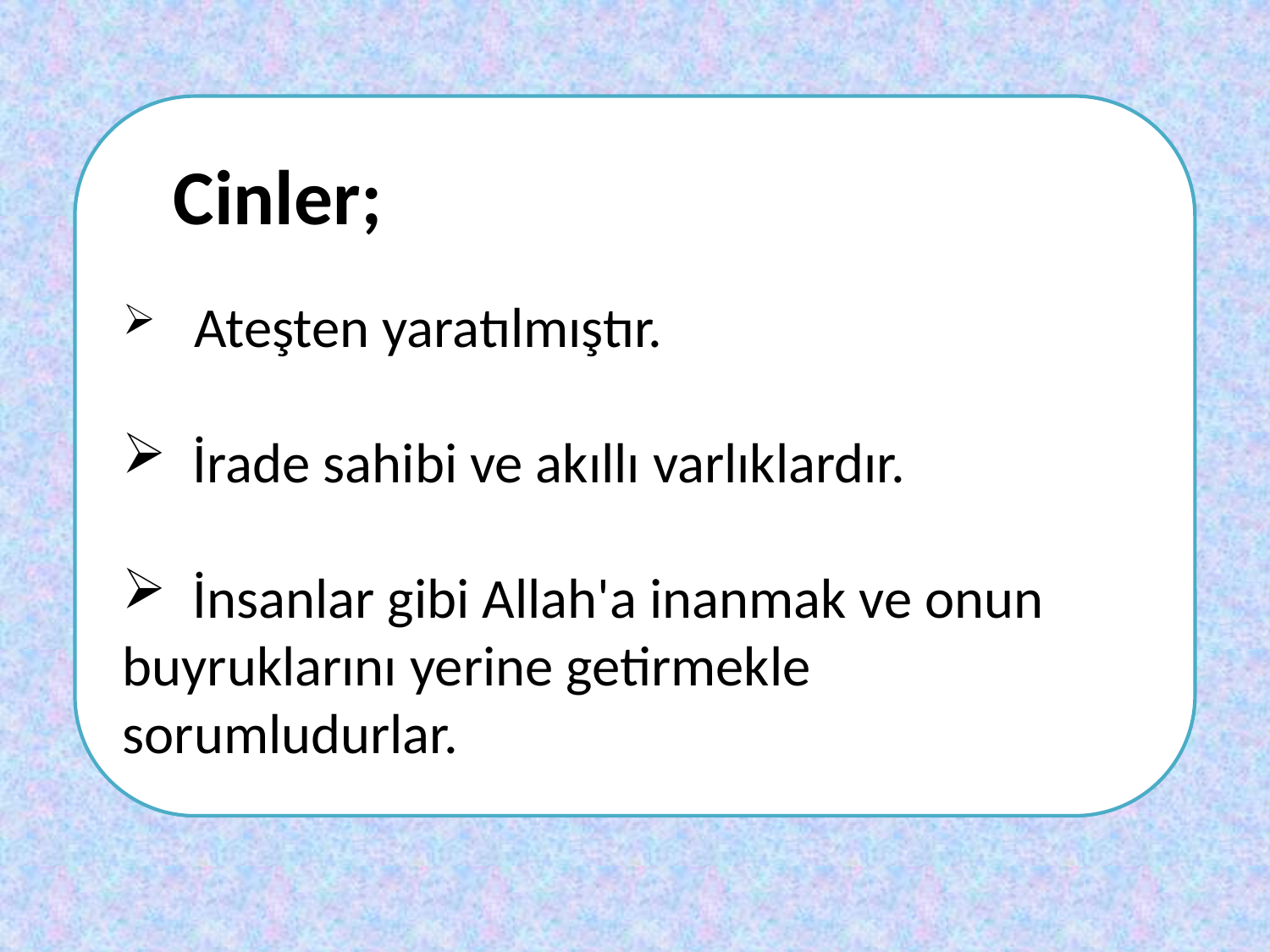

Cinler;

    Ateşten yaratılmıştır.

  İrade sahibi ve akıllı varlıklardır.

  İnsanlar gibi Allah'a inanmak ve onun buyruklarını yerine getirmekle sorumludurlar.